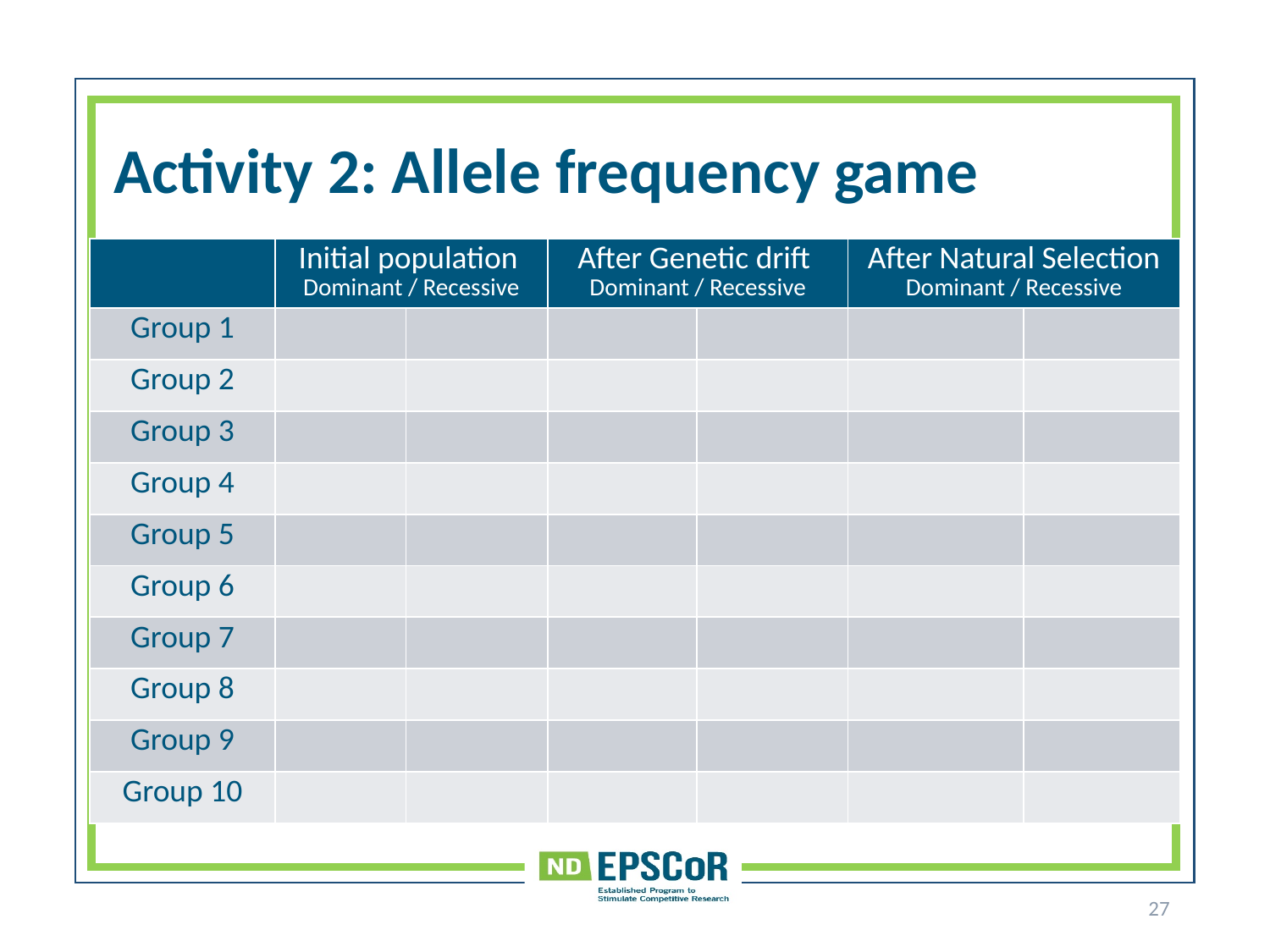

# Activity 2: Allele frequency game
|  | Initial population Dominant / Recessive |  | After Genetic drift Dominant / Recessive |  | After Natural Selection Dominant / Recessive |  |
| --- | --- | --- | --- | --- | --- | --- |
| Group 1 |  |  |  |  |  |  |
| Group 2 |  |  |  |  |  |  |
| Group 3 |  |  |  |  |  |  |
| Group 4 |  |  |  |  |  |  |
| Group 5 |  |  |  |  |  |  |
| Group 6 |  |  |  |  |  |  |
| Group 7 |  |  |  |  |  |  |
| Group 8 |  |  |  |  |  |  |
| Group 9 |  |  |  |  |  |  |
| Group 10 |  |  |  |  |  |  |
27